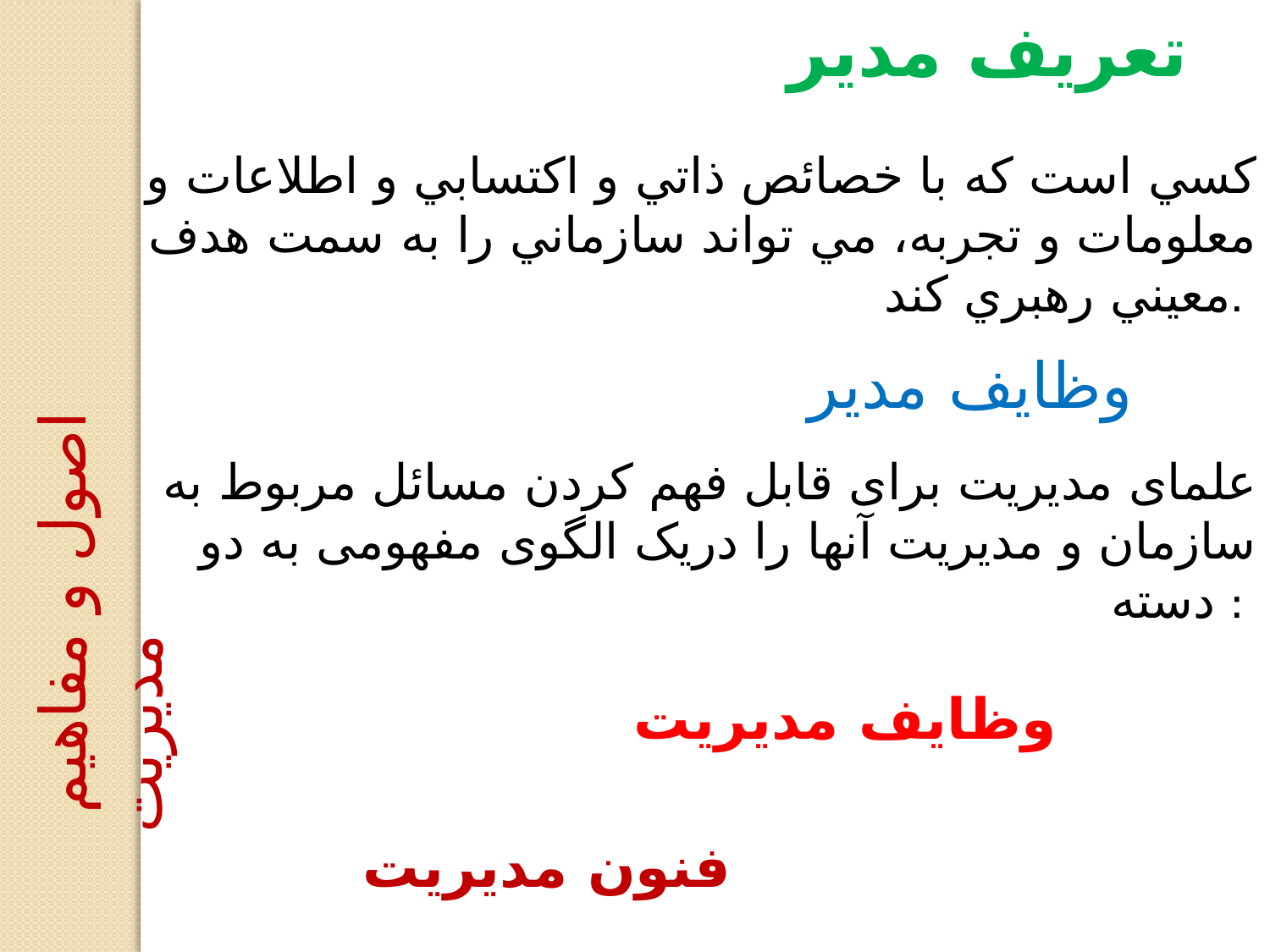

تعريف مدير
كسي است كه با خصائص ذاتي و اكتسابي و اطلاعات و معلومات و تجربه، مي تواند سازماني را به سمت هدف معيني رهبري كند.
وظایف مدیر
علمای مدیریت برای قابل فهم کردن مسائل مربوط به سازمان و مدیریت آنها را دریک الگوی مفهومی به دو دسته :
اصول و مفاهيم  مديريت
وظایف مدیریت
فنون مدیریت